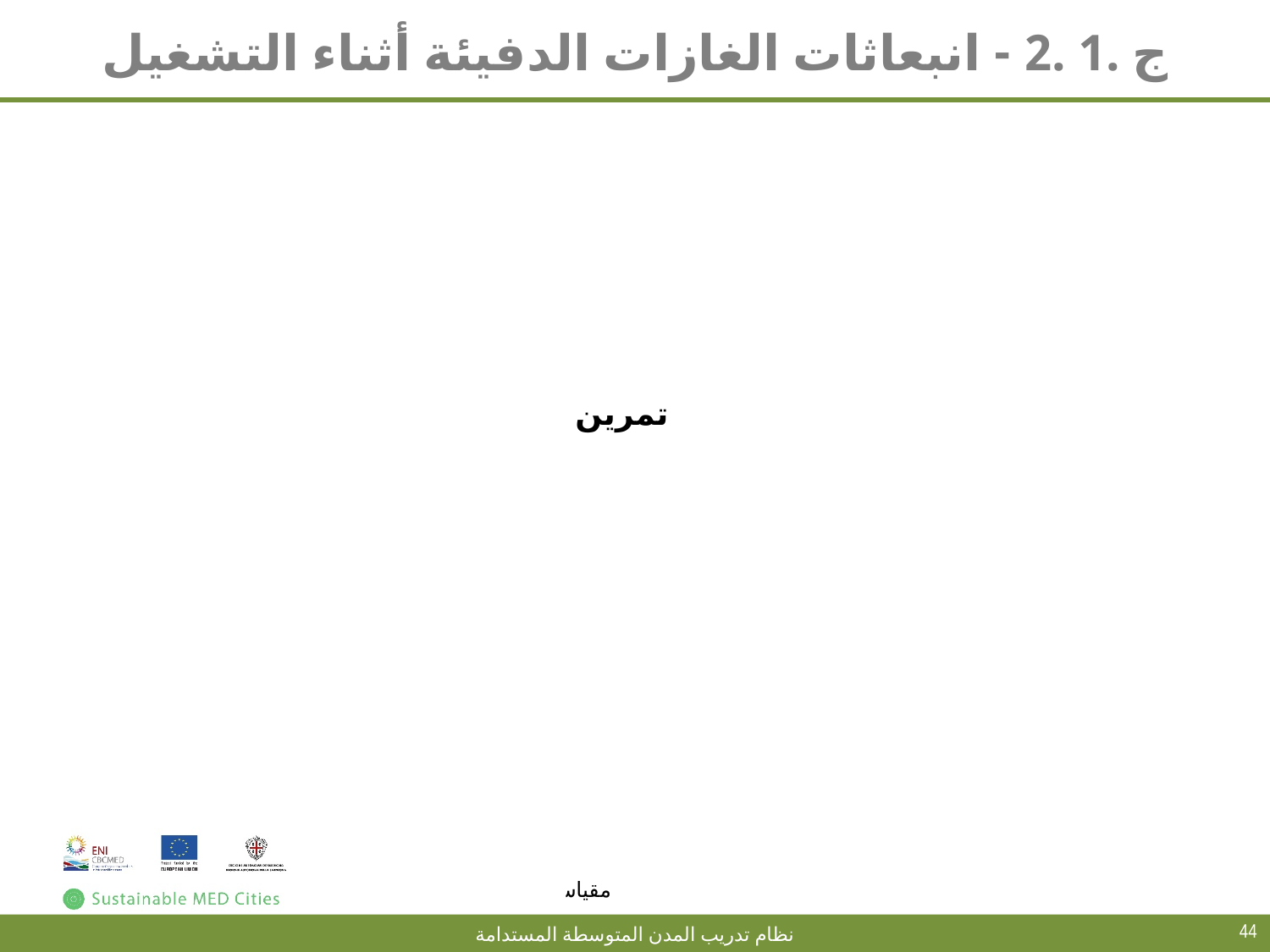

# ج .1 .2 - انبعاثات الغازات الدفيئة أثناء التشغيل

تمرين

44